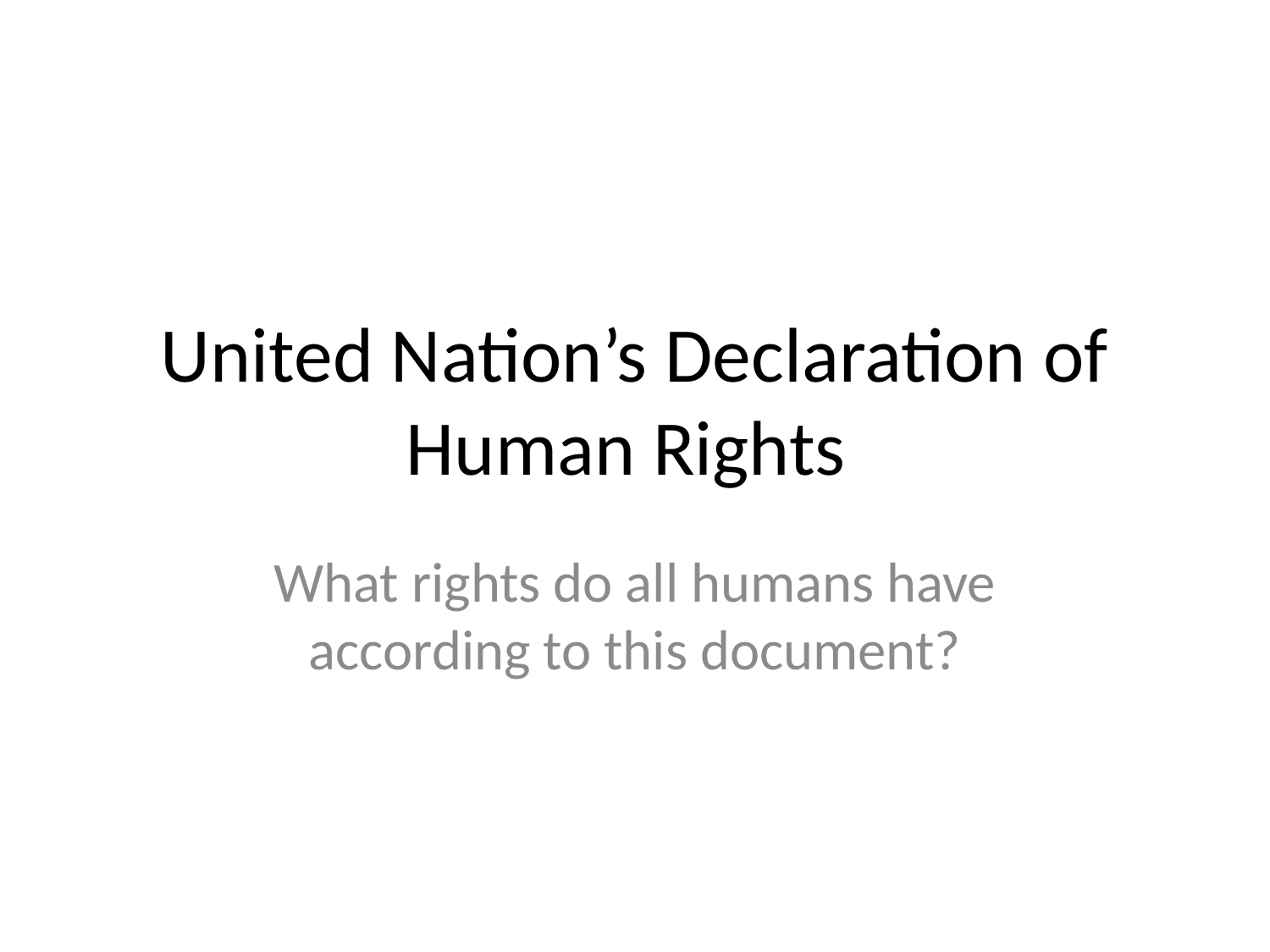

# United Nation’s Declaration of Human Rights
What rights do all humans have according to this document?